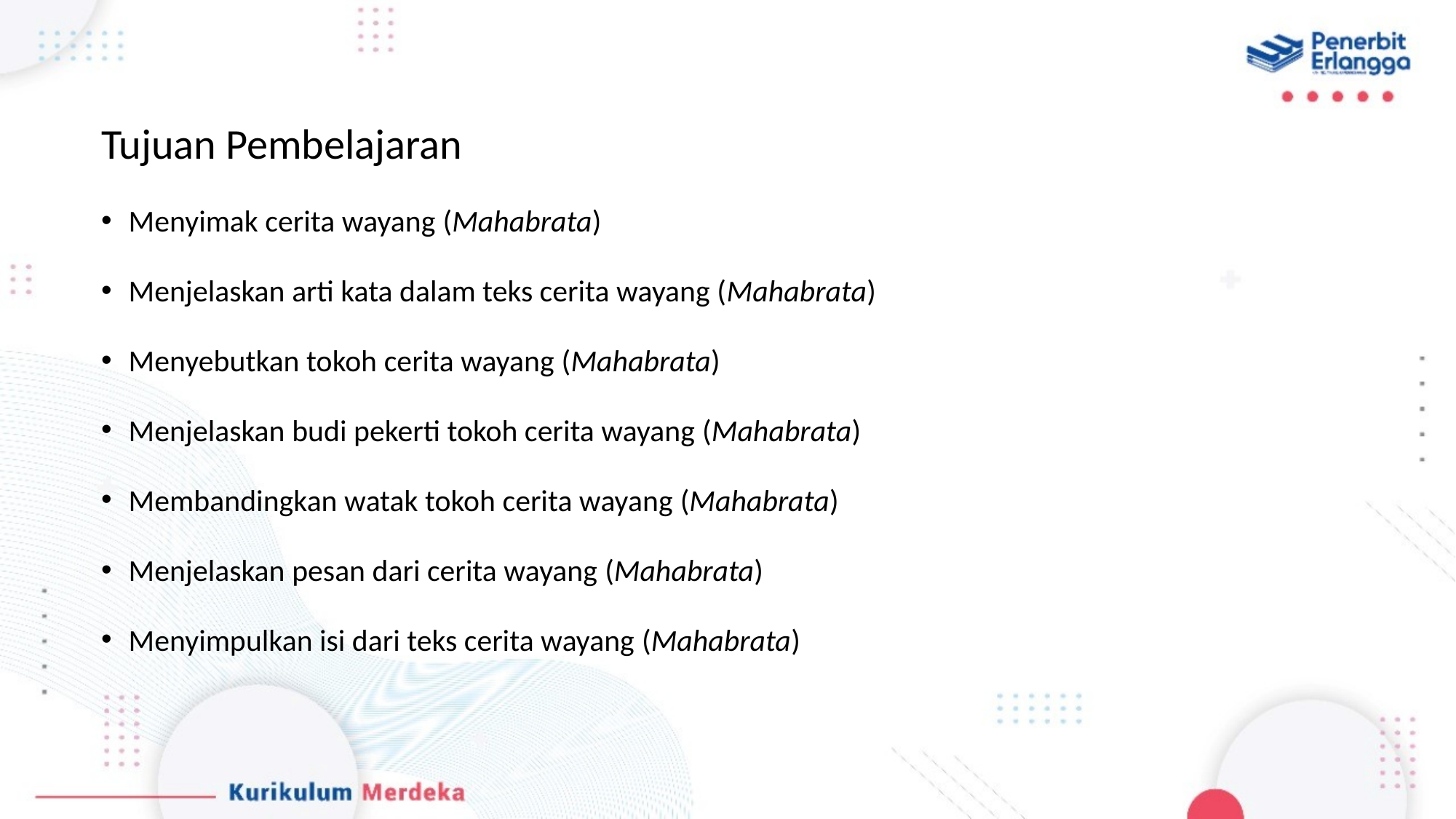

Tujuan Pembelajaran
Menyimak cerita wayang (Mahabrata)
Menjelaskan arti kata dalam teks cerita wayang (Mahabrata)
Menyebutkan tokoh cerita wayang (Mahabrata)
Menjelaskan budi pekerti tokoh cerita wayang (Mahabrata)
Membandingkan watak tokoh cerita wayang (Mahabrata)
Menjelaskan pesan dari cerita wayang (Mahabrata)
Menyimpulkan isi dari teks cerita wayang (Mahabrata)